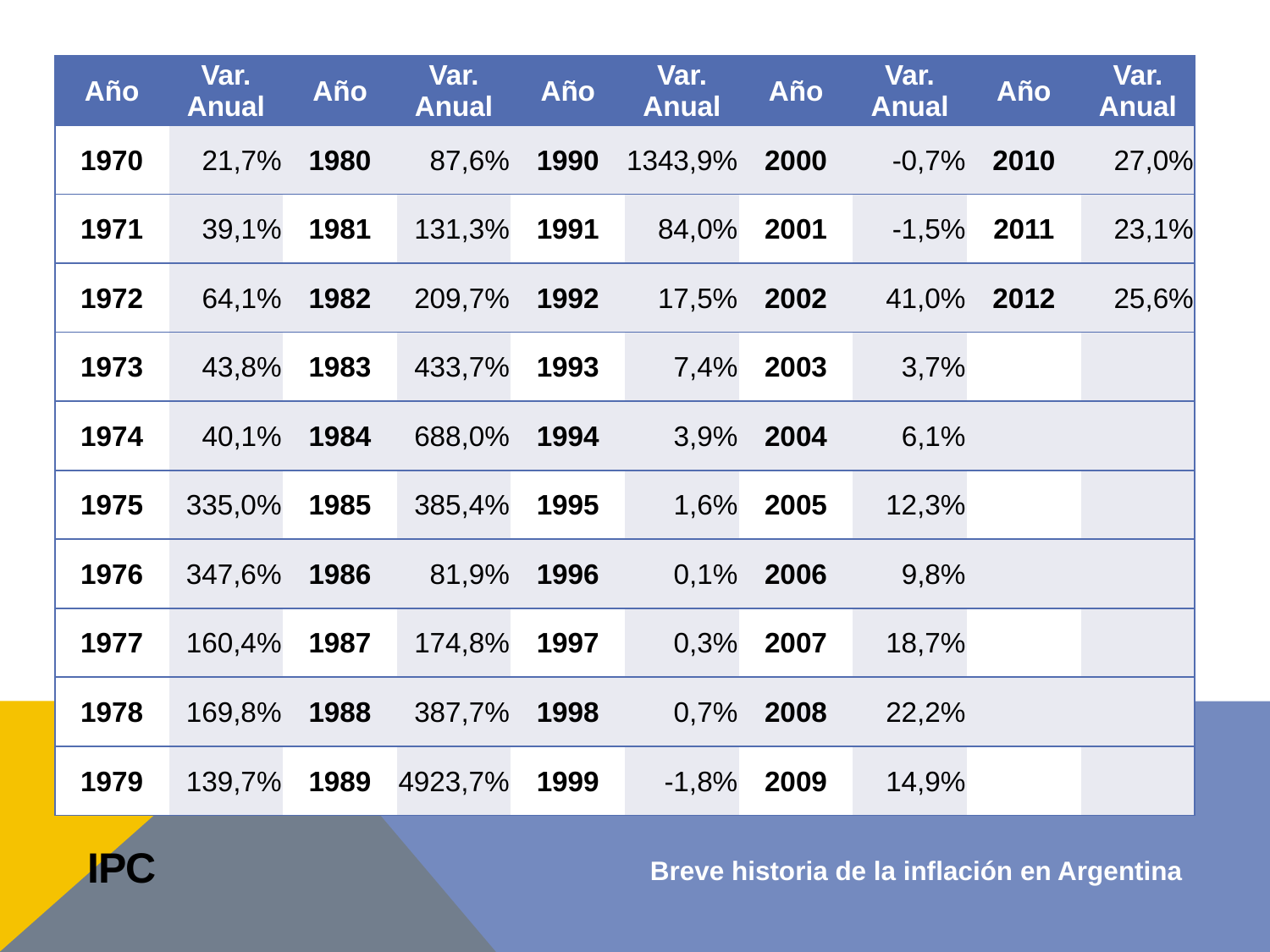

| Año | Var. Anual | Año | Var. Anual | Año | Var. Anual | Año | Var. Anual | Año | Var. Anual |
| --- | --- | --- | --- | --- | --- | --- | --- | --- | --- |
| 1970 | 21,7% | 1980 | 87,6% | 1990 | 1343,9% | 2000 | -0,7% | 2010 | 27,0% |
| 1971 | 39,1% | 1981 | 131,3% | 1991 | 84,0% | 2001 | -1,5% | 2011 | 23,1% |
| 1972 | 64,1% | 1982 | 209,7% | 1992 | 17,5% | 2002 | 41,0% | 2012 | 25,6% |
| 1973 | 43,8% | 1983 | 433,7% | 1993 | 7,4% | 2003 | 3,7% |  |  |
| 1974 | 40,1% | 1984 | 688,0% | 1994 | 3,9% | 2004 | 6,1% |  |  |
| 1975 | 335,0% | 1985 | 385,4% | 1995 | 1,6% | 2005 | 12,3% |  |  |
| 1976 | 347,6% | 1986 | 81,9% | 1996 | 0,1% | 2006 | 9,8% |  |  |
| 1977 | 160,4% | 1987 | 174,8% | 1997 | 0,3% | 2007 | 18,7% |  |  |
| 1978 | 169,8% | 1988 | 387,7% | 1998 | 0,7% | 2008 | 22,2% |  |  |
| 1979 | 139,7% | 1989 | 4923,7% | 1999 | -1,8% | 2009 | 14,9% |  |  |

# IPC
Breve historia de la inflación en Argentina